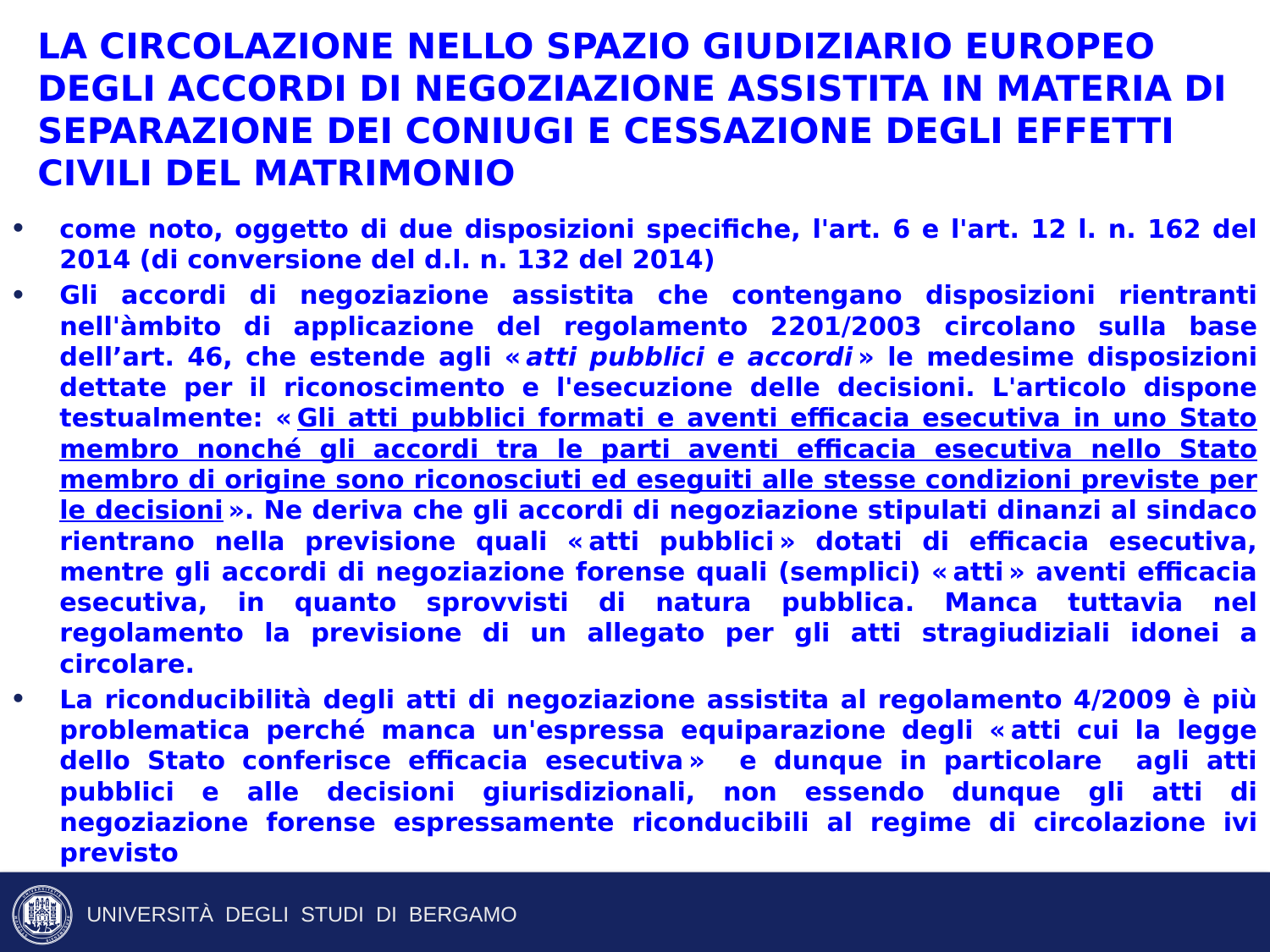

# LA CIRCOLAZIONE NELLO SPAZIO GIUDIZIARIO EUROPEO DEGLI ACCORDI DI NEGOZIAZIONE ASSISTITA IN MATERIA DI SEPARAZIONE DEI CONIUGI E CESSAZIONE DEGLI EFFETTI CIVILI DEL MATRIMONIO
come noto, oggetto di due disposizioni specifiche, l'art. 6 e l'art. 12 l. n. 162 del 2014 (di conversione del d.l. n. 132 del 2014)
Gli accordi di negoziazione assistita che contengano disposizioni rientranti nell'àmbito di applicazione del regolamento 2201/2003 circolano sulla base dell’art. 46, che estende agli « atti pubblici e accordi » le medesime disposizioni dettate per il riconoscimento e l'esecuzione delle decisioni. L'articolo dispone testualmente: « Gli atti pubblici formati e aventi efficacia esecutiva in uno Stato membro nonché gli accordi tra le parti aventi efficacia esecutiva nello Stato membro di origine sono riconosciuti ed eseguiti alle stesse condizioni previste per le decisioni ». Ne deriva che gli accordi di negoziazione stipulati dinanzi al sindaco rientrano nella previsione quali « atti pubblici » dotati di efficacia esecutiva, mentre gli accordi di negoziazione forense quali (semplici) « atti » aventi efficacia esecutiva, in quanto sprovvisti di natura pubblica. Manca tuttavia nel regolamento la previsione di un allegato per gli atti stragiudiziali idonei a circolare.
La riconducibilità degli atti di negoziazione assistita al regolamento 4/2009 è più problematica perché manca un'espressa equiparazione degli « atti cui la legge dello Stato conferisce efficacia esecutiva »  e dunque in particolare  agli atti pubblici e alle decisioni giurisdizionali, non essendo dunque gli atti di negoziazione forense espressamente riconducibili al regime di circolazione ivi previsto